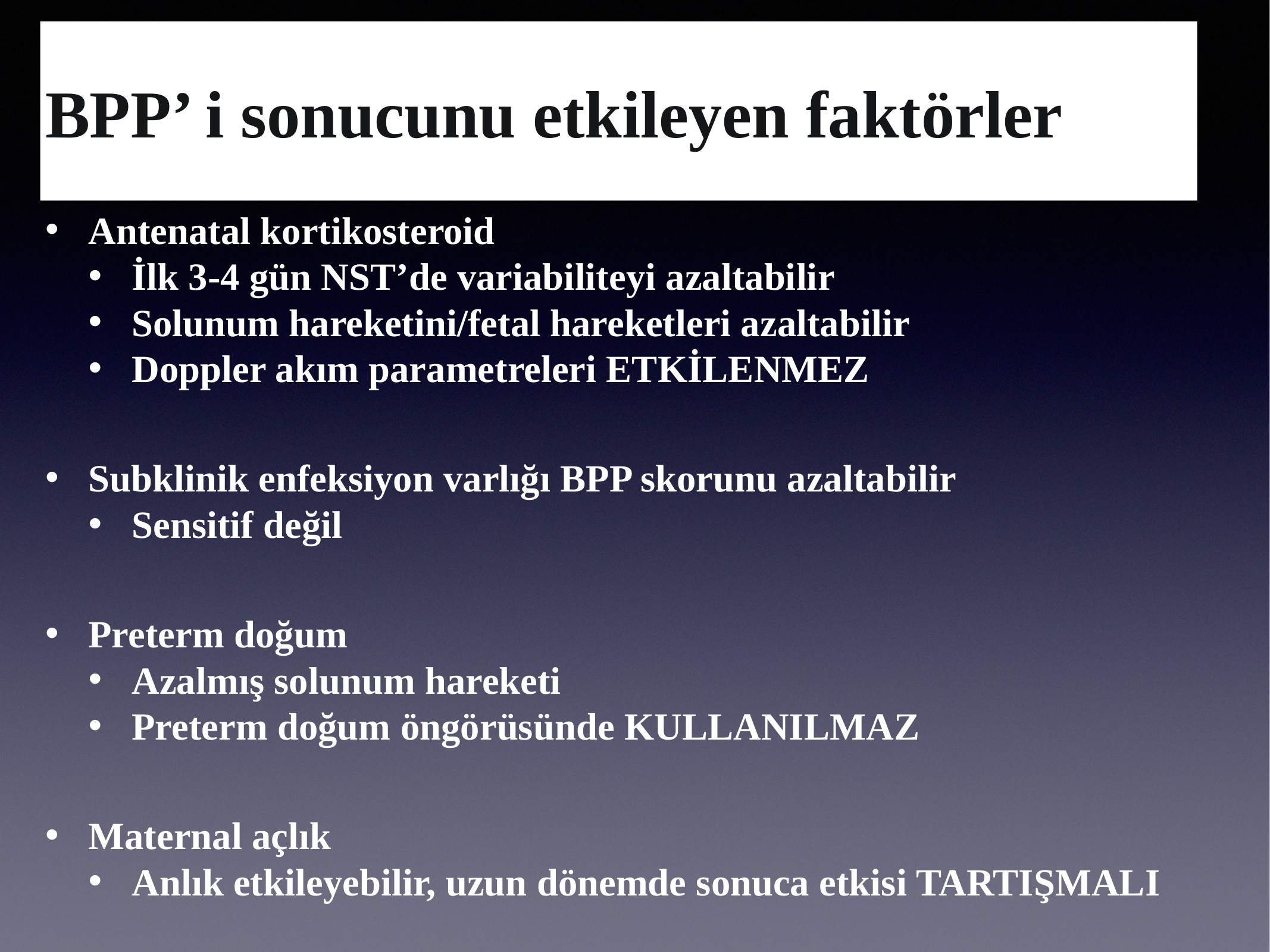

# BPP’ i sonucunu etkileyen faktörler
Antenatal kortikosteroid
İlk 3-4 gün NST’de variabiliteyi azaltabilir
Solunum hareketini/fetal hareketleri azaltabilir
Doppler akım parametreleri ETKİLENMEZ

Subklinik enfeksiyon varlığı BPP skorunu azaltabilir
Sensitif değil

Preterm doğum
Azalmış solunum hareketi
Preterm doğum öngörüsünde KULLANILMAZ

Maternal açlık
Anlık etkileyebilir, uzun dönemde sonuca etkisi TARTIŞMALI